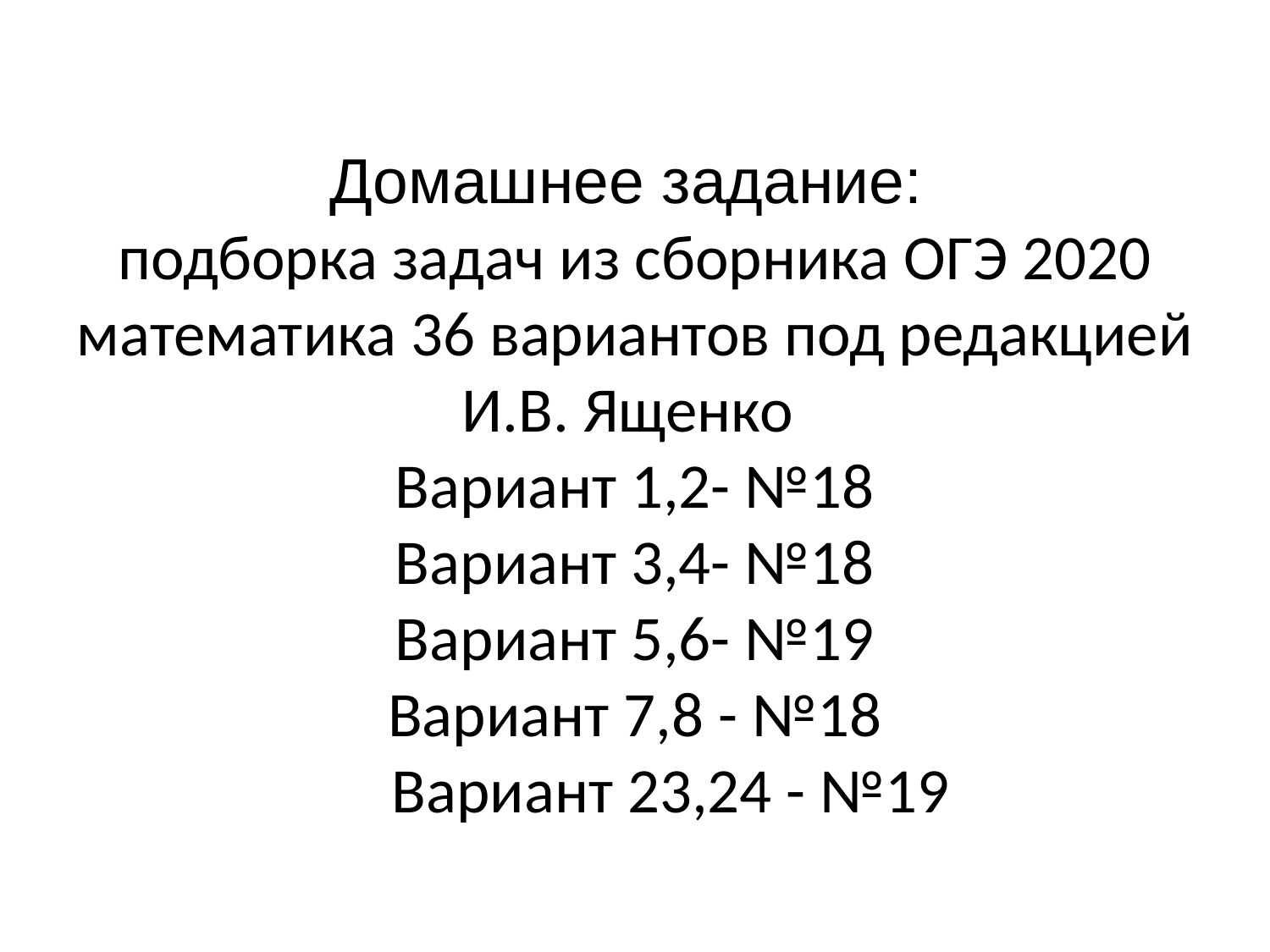

# Домашнее задание: подборка задач из сборника ОГЭ 2020 математика 36 вариантов под редакцией И.В. Ященко Вариант 1,2- №18 Вариант 3,4- №18 Вариант 5,6- №19 Вариант 7,8 - №18 Вариант 23,24 - №19